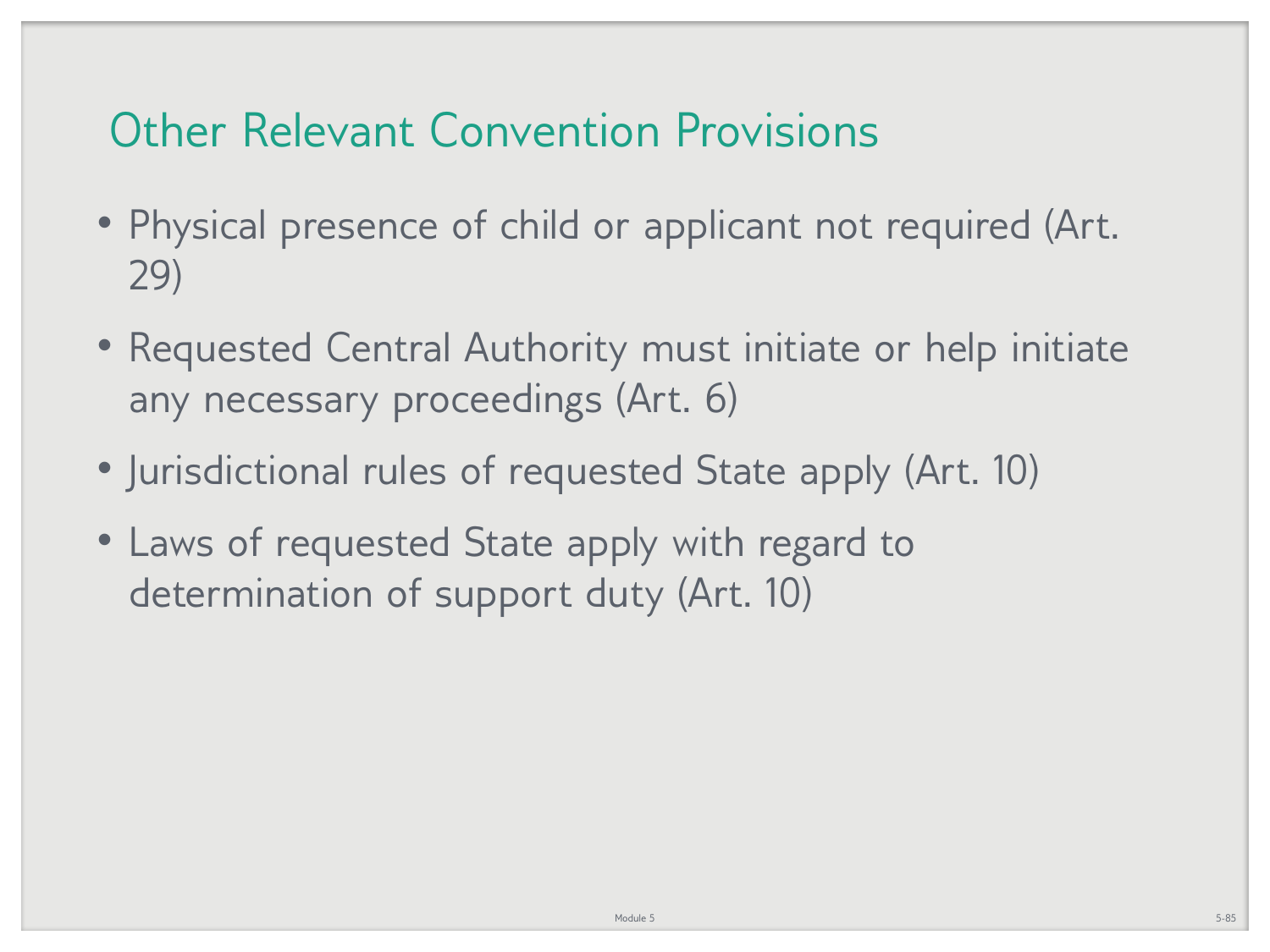

# Other Relevant Convention Provisions
Physical presence of child or applicant not required (Art. 29)
Requested Central Authority must initiate or help initiate any necessary proceedings (Art. 6)
Jurisdictional rules of requested State apply (Art. 10)
Laws of requested State apply with regard to determination of support duty (Art. 10)

Module 5
5-85